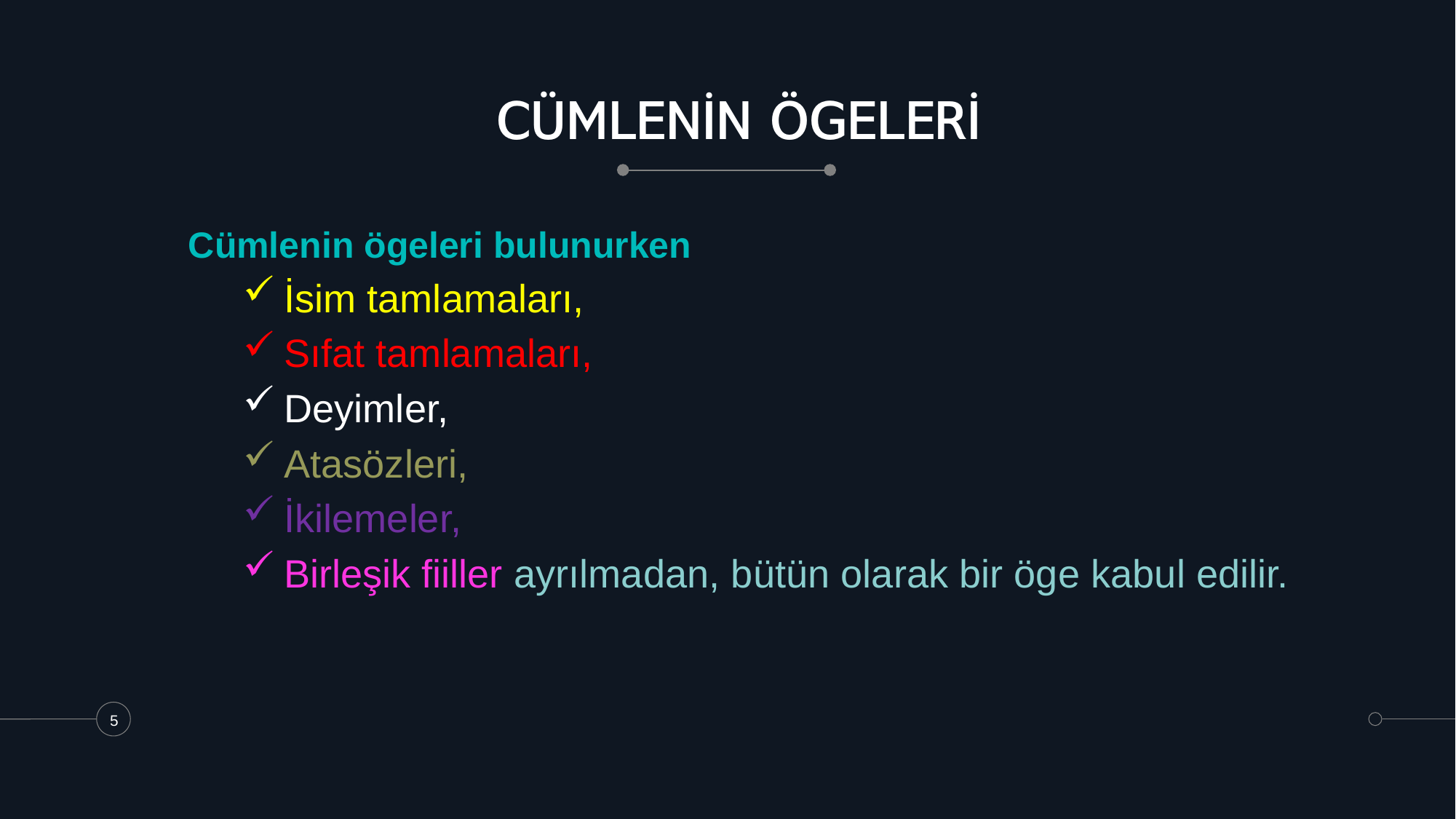

# CÜMLENİN ÖGELERİ
Cümlenin ögeleri bulunurken
İsim tamlamaları,
Sıfat tamlamaları,
Deyimler,
Atasözleri,
İkilemeler,
Birleşik fiiller ayrılmadan, bütün olarak bir öge kabul edilir.
5